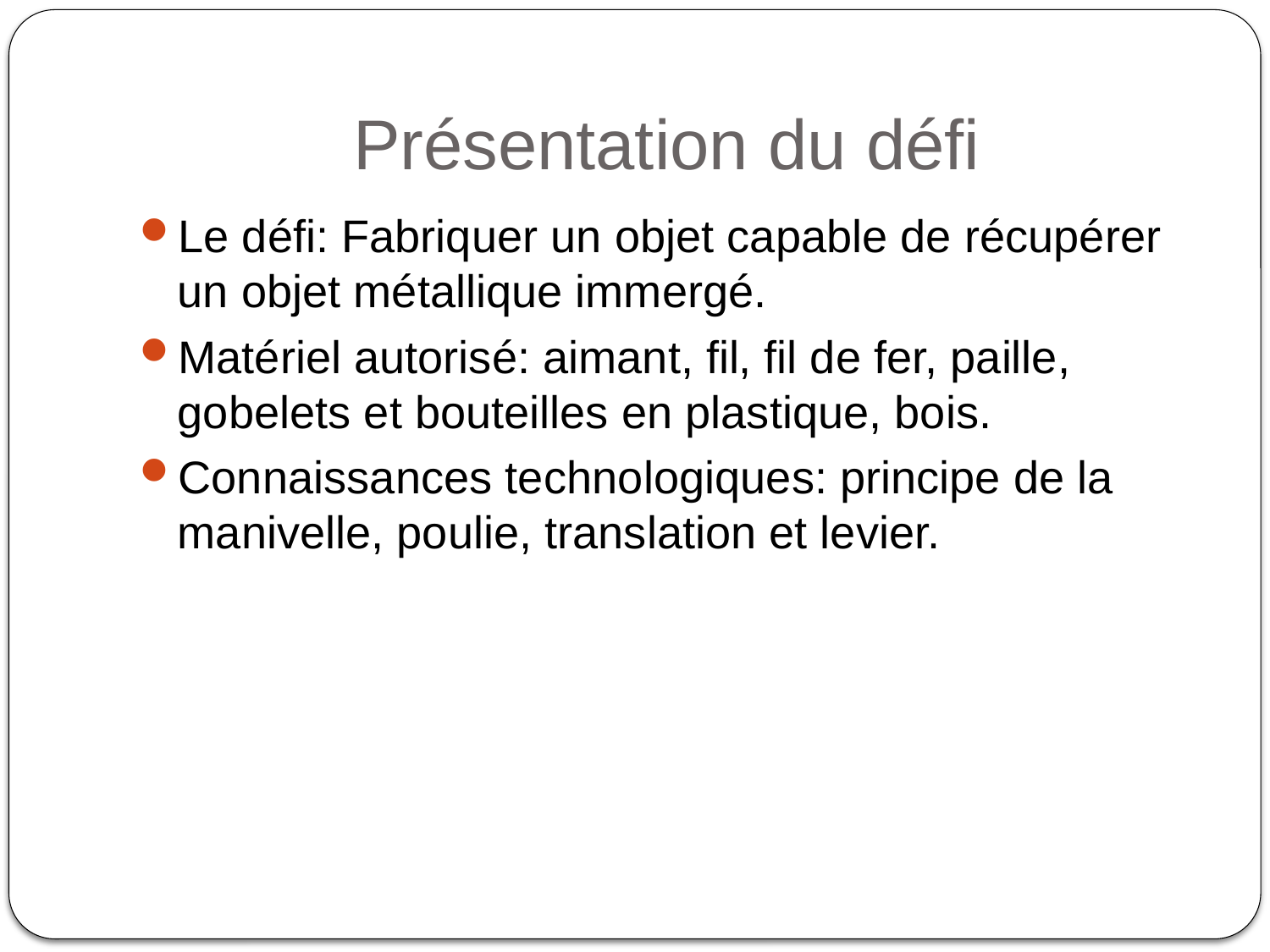

# Présentation du défi
Le défi: Fabriquer un objet capable de récupérer un objet métallique immergé.
Matériel autorisé: aimant, fil, fil de fer, paille, gobelets et bouteilles en plastique, bois.
Connaissances technologiques: principe de la manivelle, poulie, translation et levier.